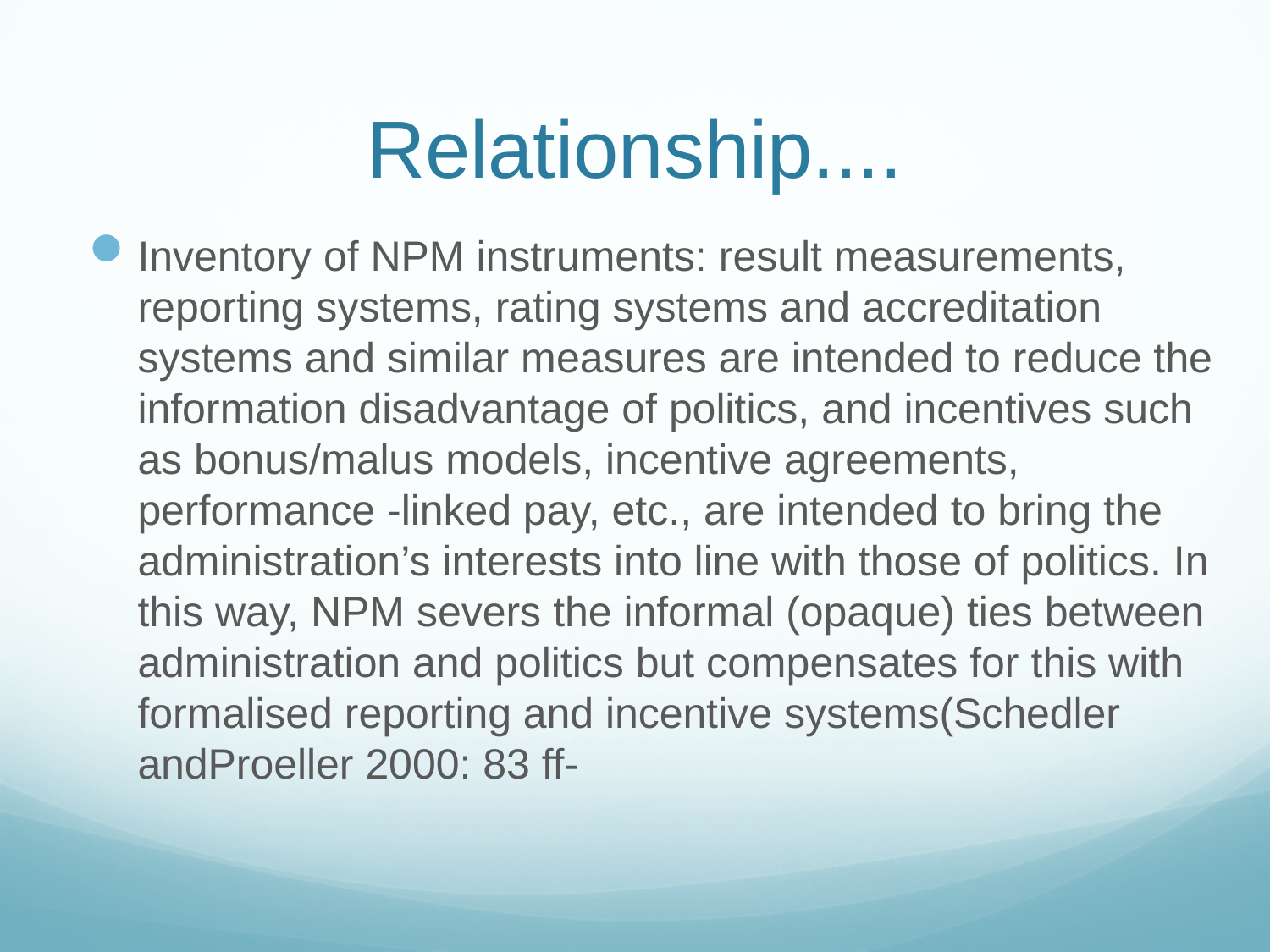

# Relationship....
Inventory of NPM instruments: result measurements, reporting systems, rating systems and accreditation systems and similar measures are intended to reduce the information disadvantage of politics, and incentives such as bonus/malus models, incentive agreements, performance -linked pay, etc., are intended to bring the administration’s interests into line with those of politics. In this way, NPM severs the informal (opaque) ties between administration and politics but compensates for this with formalised reporting and incentive systems(Schedler andProeller 2000: 83 ff-